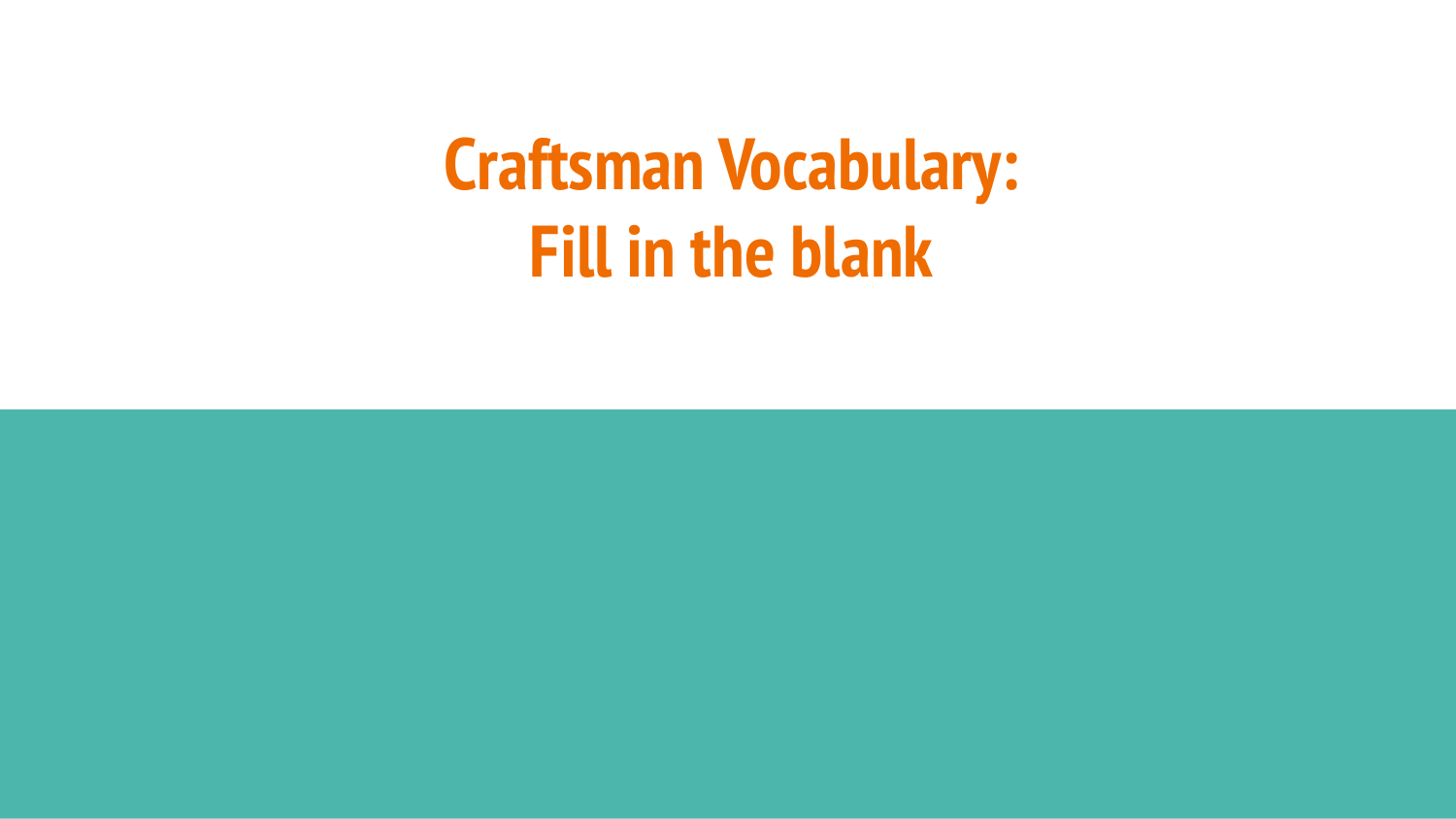

# Craftsman Vocabulary:
Fill in the blank